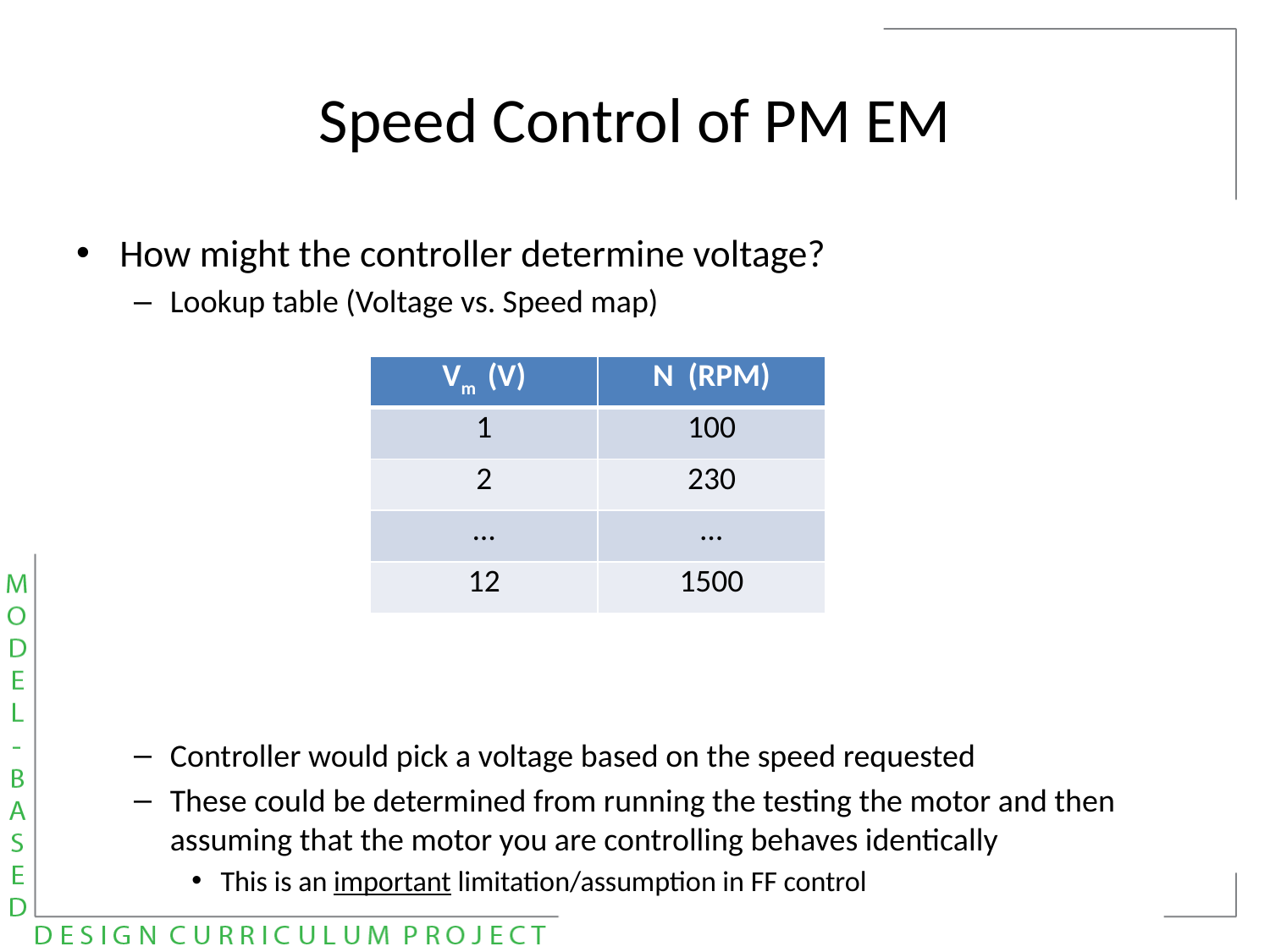

# Speed Control of PM EM
How might the controller determine voltage?
Lookup table (Voltage vs. Speed map)

Controller would pick a voltage based on the speed requested
These could be determined from running the testing the motor and then assuming that the motor you are controlling behaves identically
This is an important limitation/assumption in FF control

| Vm (V) | N (RPM) |
| --- | --- |
| 1 | 100 |
| 2 | 230 |
| … | … |
| 12 | 1500 |